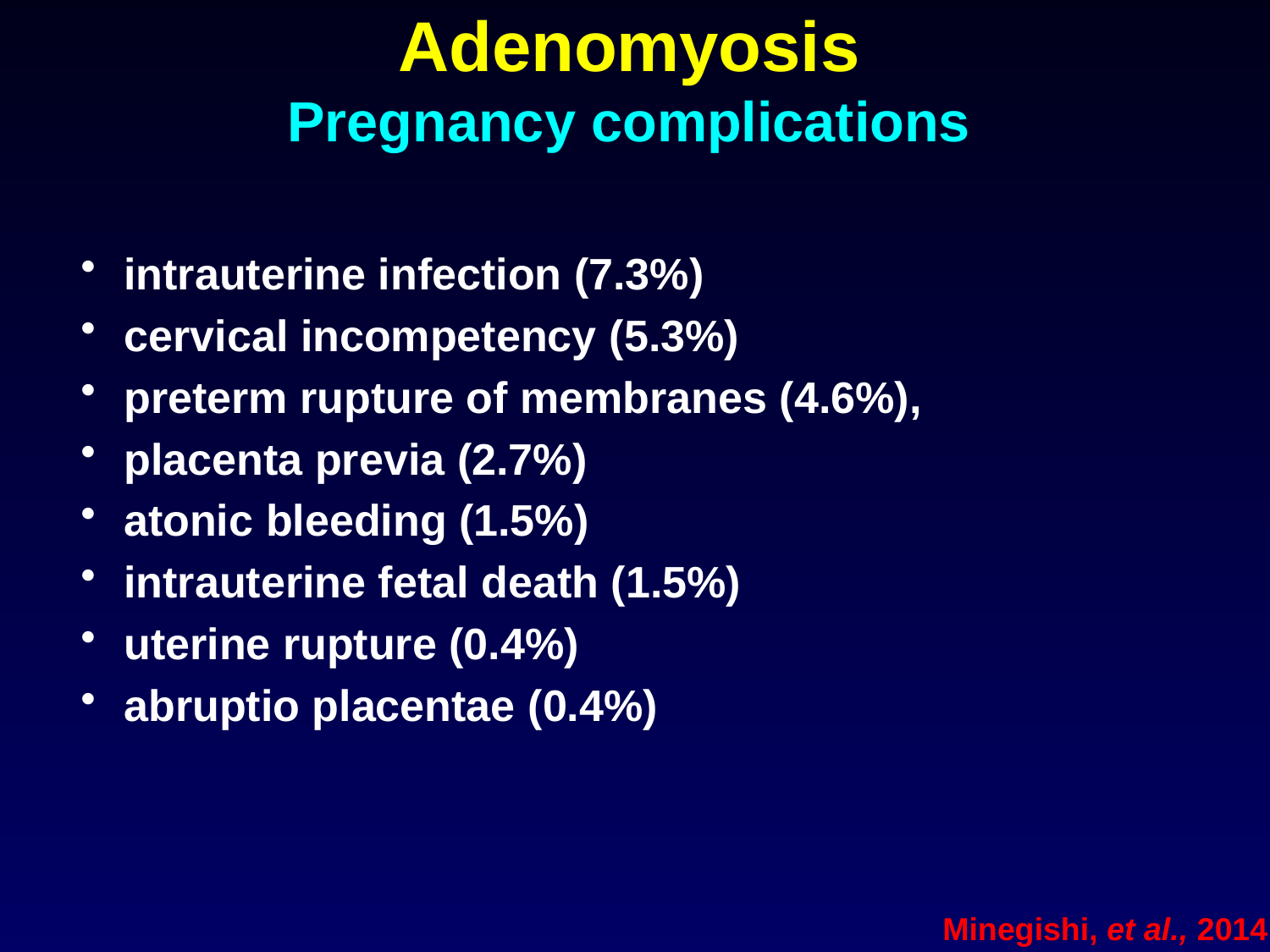

# Adenomyosis Pregnancy complications

intrauterine infection (7.3%)
cervical incompetency (5.3%)
preterm rupture of membranes (4.6%),
placenta previa (2.7%)
atonic bleeding (1.5%)
intrauterine fetal death (1.5%)
uterine rupture (0.4%)
abruptio placentae (0.4%)

Minegishi, et al., 2014